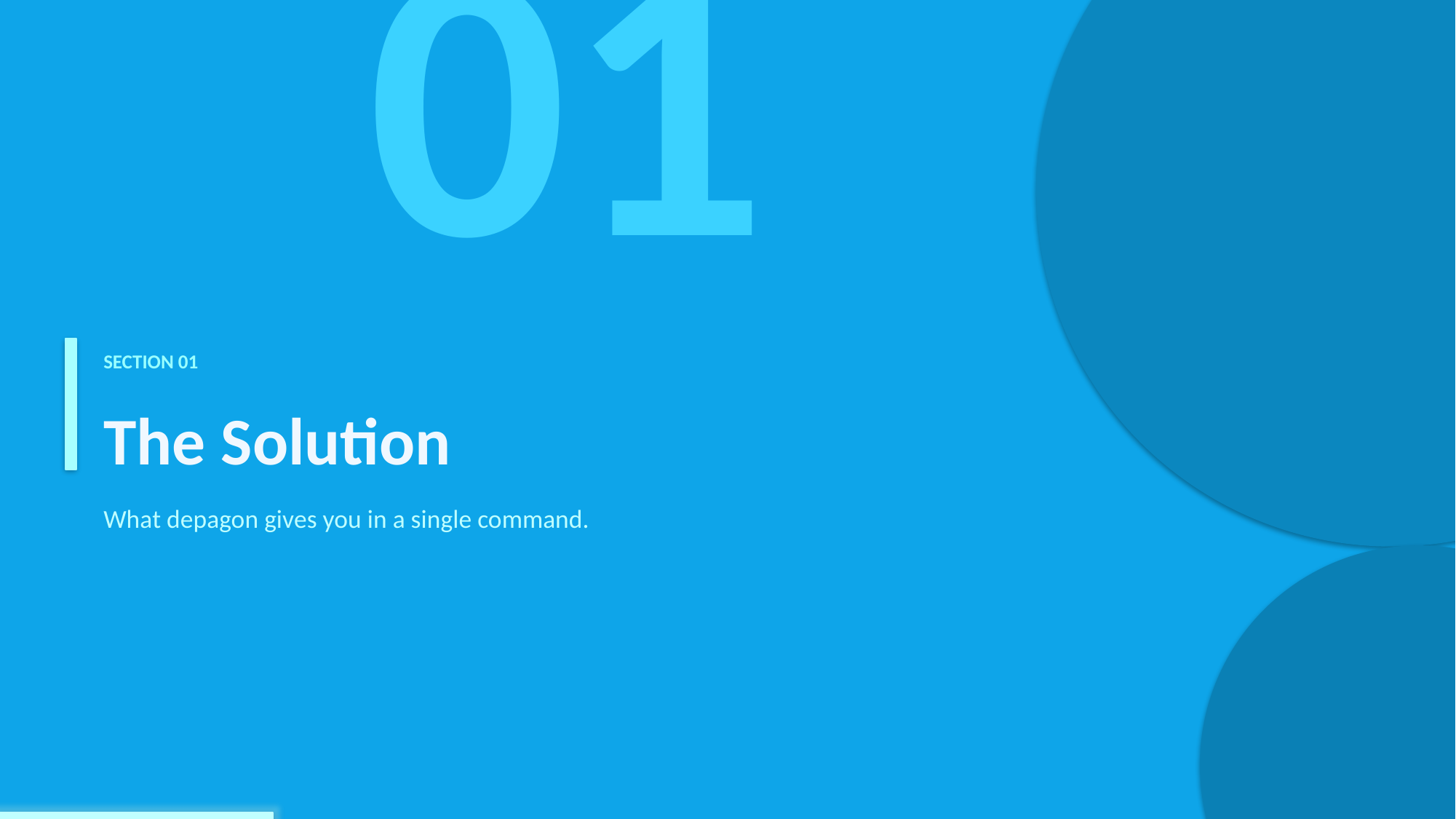

01

SECTION 01
The Solution
What depagon gives you in a single command.